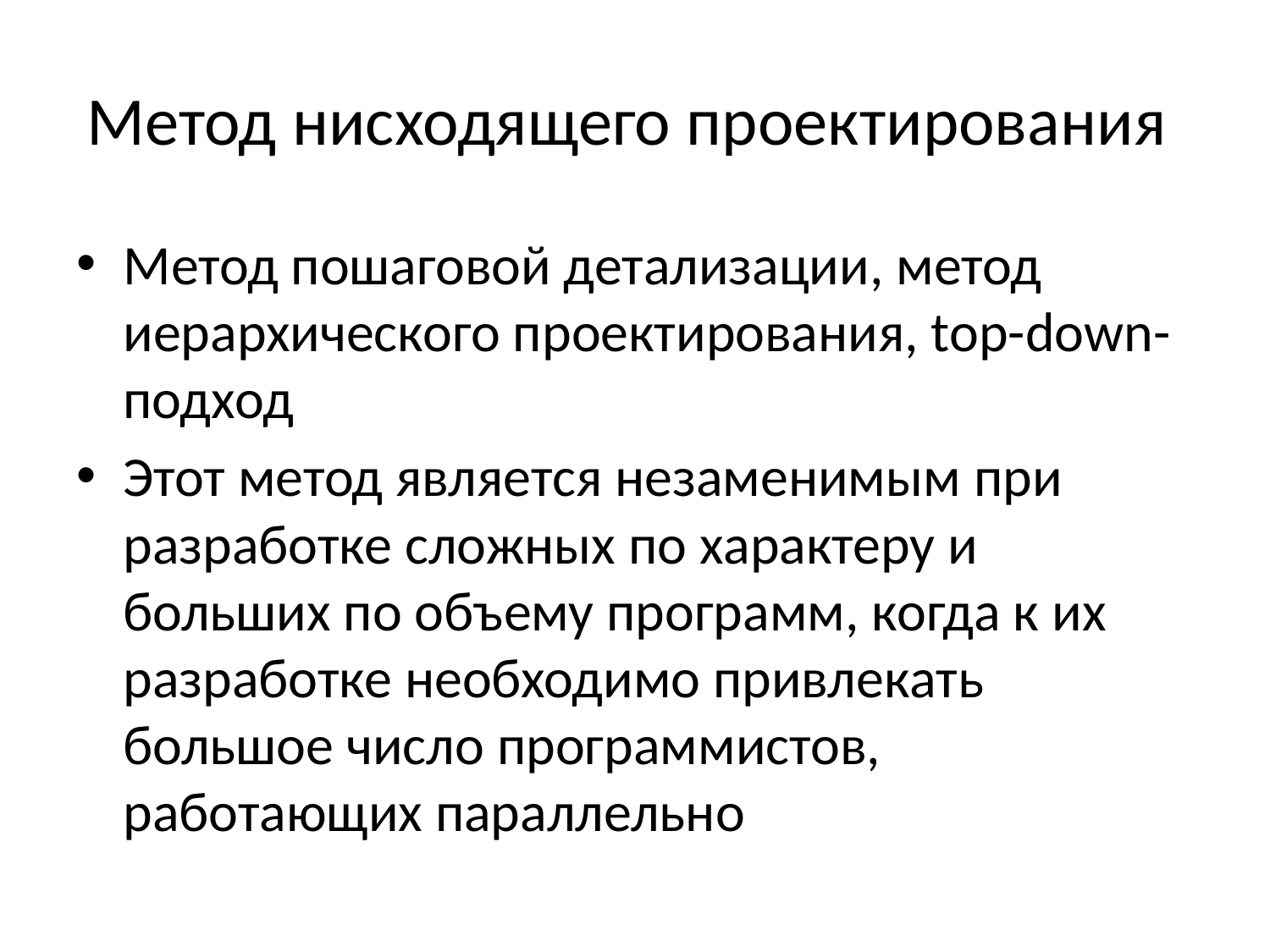

# Метод нисходящего проектирования
Метод пошаговой детализации, метод иерархического проектирования, top-down-подход
Этот метод является незаменимым при разработке сложных по характеру и больших по объему программ, когда к их разработке необходимо привлекать большое число программистов, работающих параллельно